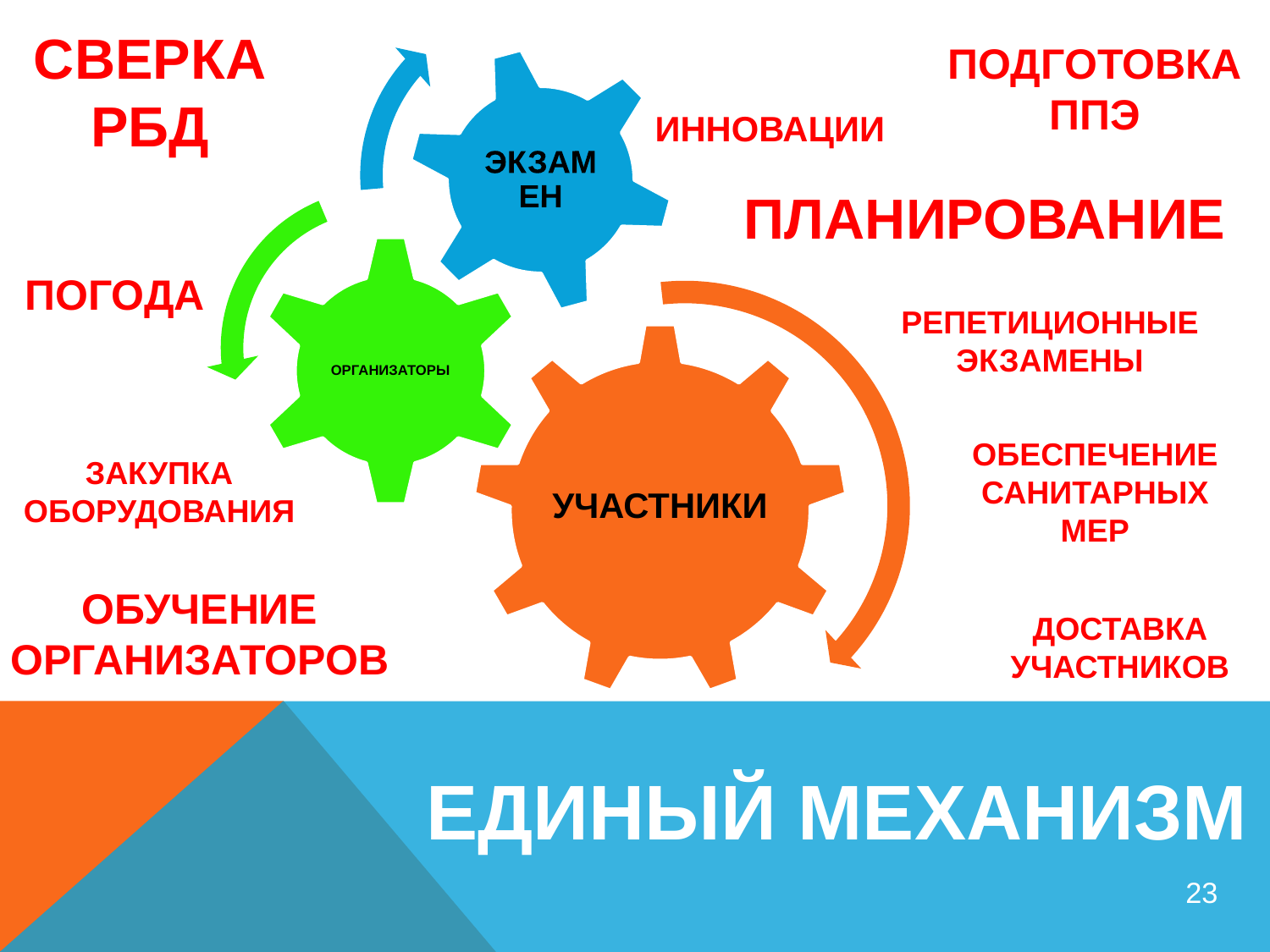

СВЕРКА
РБД
УЧАСТНИКИ
ОРГАНИЗАТОРЫ
ЭКЗАМЕН
ПОДГОТОВКА
ППЭ
ИННОВАЦИИ
ПЛАНИРОВАНИЕ
ПОГОДА
РЕПЕТИЦИОННЫЕ
ЭКЗАМЕНЫ
ОБЕСПЕЧЕНИЕ
САНИТАРНЫХ
МЕР
ЗАКУПКА
ОБОРУДОВАНИЯ
ОБУЧЕНИЕ ОРГАНИЗАТОРОВ
ДОСТАВКА
УЧАСТНИКОВ
ЕДИНЫЙ МЕХАНИЗМ
23